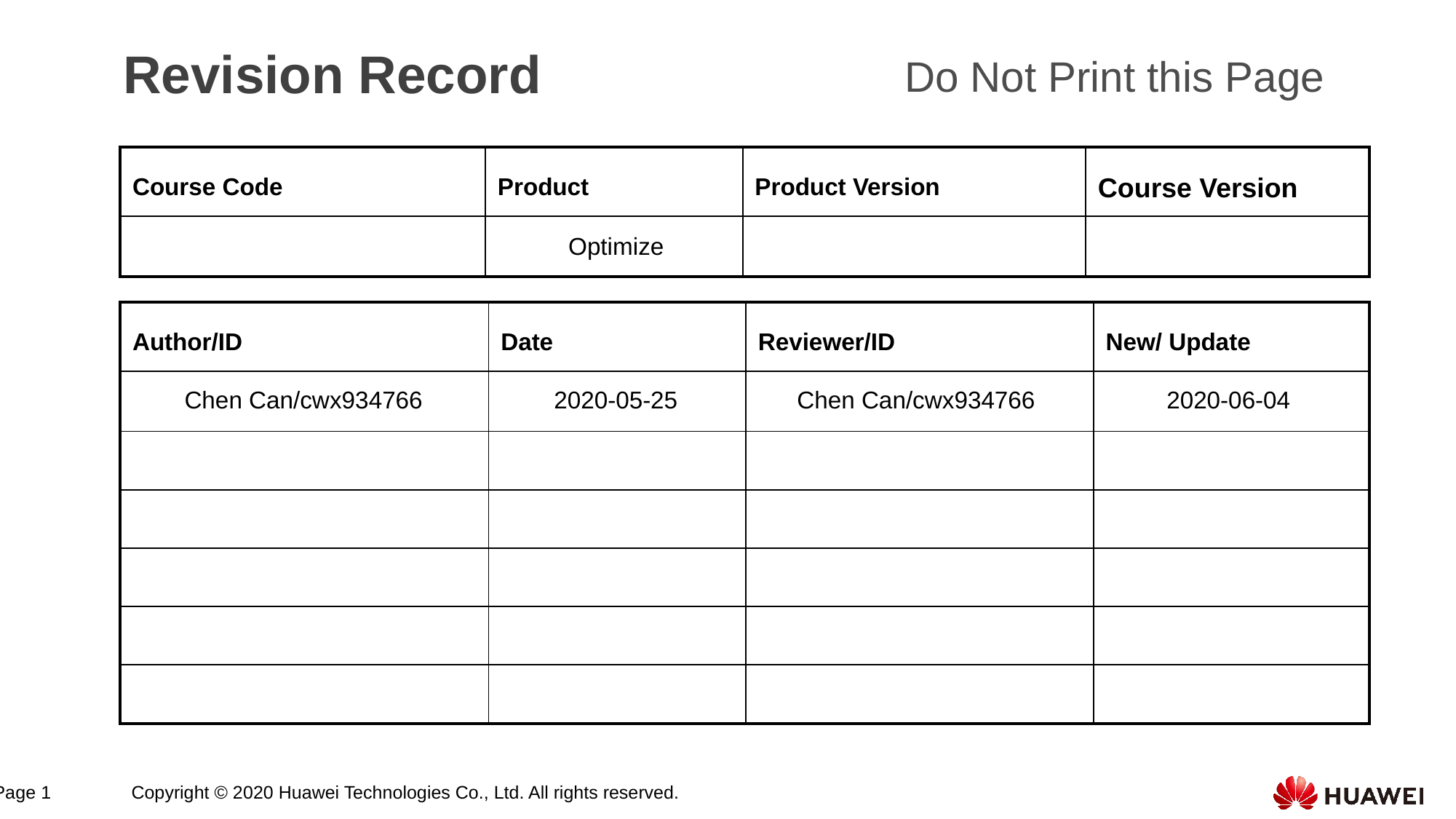

Optimize

Chen Can/cwx934766
2020-05-25
Chen Can/cwx934766
2020-06-04